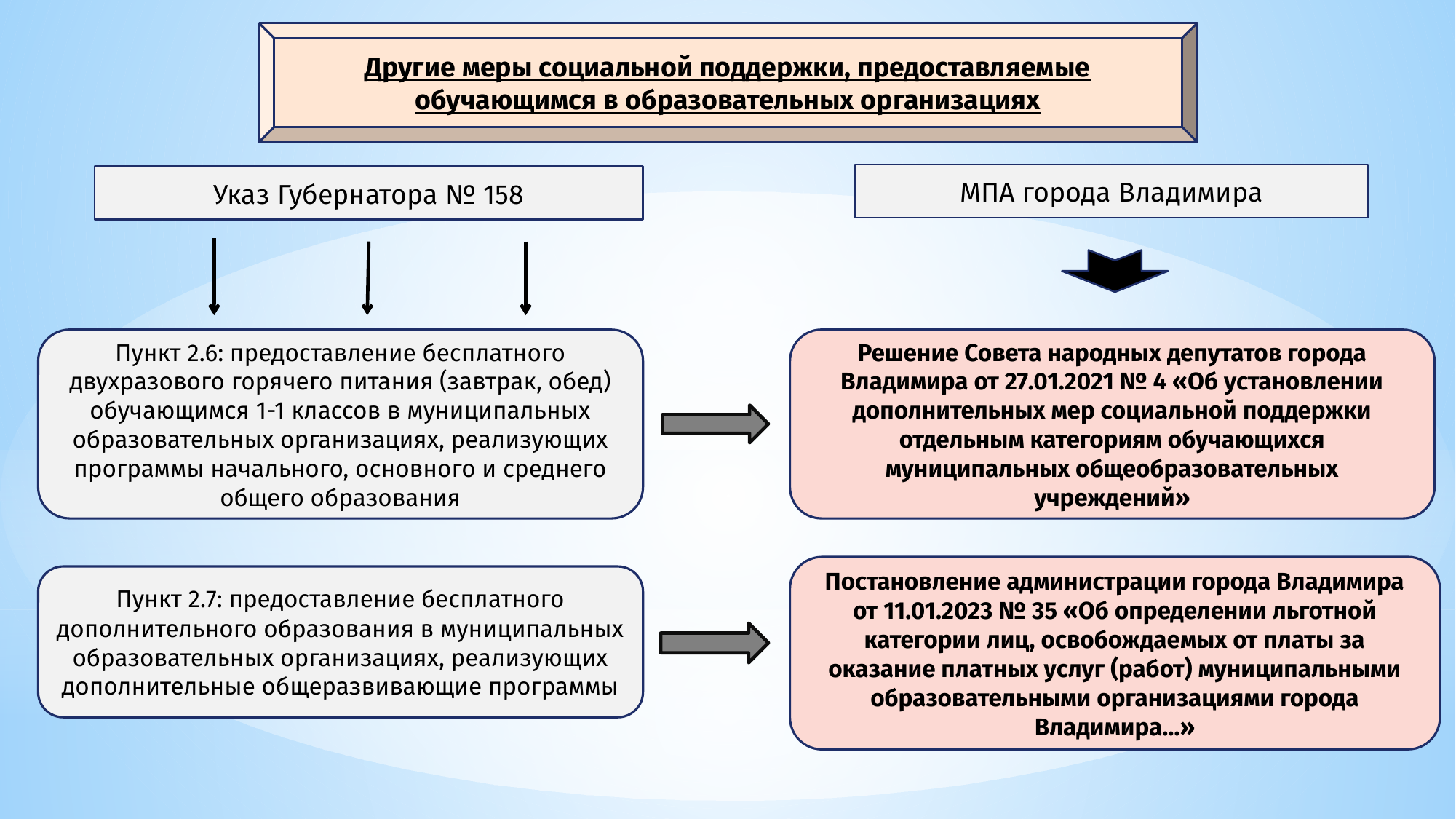

Другие меры социальной поддержки, предоставляемые обучающимся в образовательных организациях
МПА города Владимира
Указ Губернатора № 158

Пункт 2.6: предоставление бесплатного двухразового горячего питания (завтрак, обед) обучающимся 1-1 классов в муниципальных образовательных организациях, реализующих программы начального, основного и среднего общего образования
Решение Совета народных депутатов города Владимира от 27.01.2021 № 4 «Об установлении дополнительных мер социальной поддержки отдельным категориям обучающихся муниципальных общеобразовательных учреждений»

Постановление администрации города Владимира от 11.01.2023 № 35 «Об определении льготной категории лиц, освобождаемых от платы за оказание платных услуг (работ) муниципальными образовательными организациями города Владимира…»
Пункт 2.7: предоставление бесплатного дополнительного образования в муниципальных образовательных организациях, реализующих дополнительные общеразвивающие программы